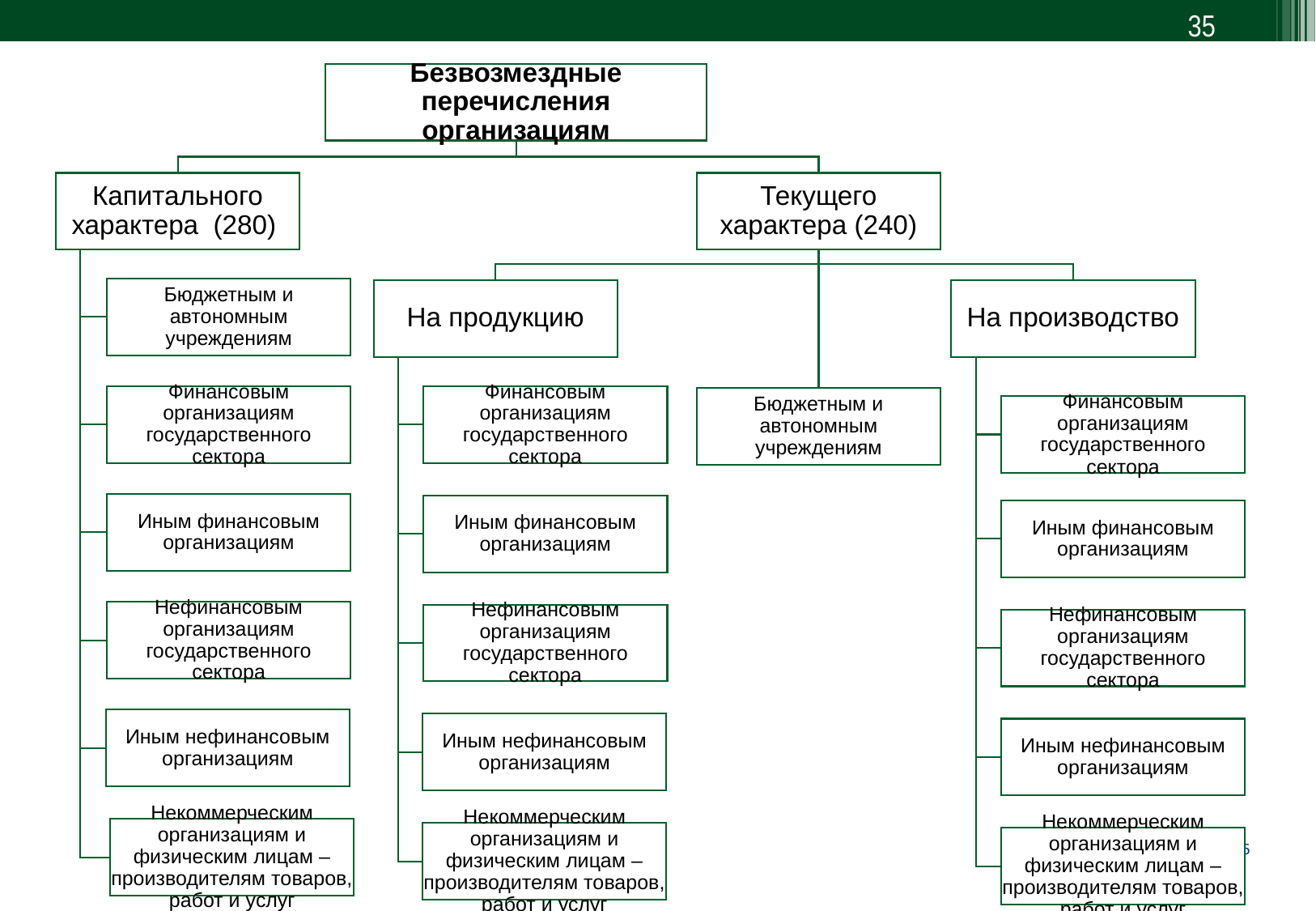

35
Безвозмездные перечисления организациям
Капитального характера  (280)
Бюджетным и автономным учреждениям
Финансовым организациям государственного сектора
Иным финансовым организациям
Нефинансовым организациям государственного сектора
Иным нефинансовым организациям
Некоммерческим организациям и физическим лицам – производителям товаров, работ и услуг
Текущего характера (240)
На продукцию
Финансовым организациям государственного сектора
Иным финансовым организациям
Нефинансовым организациям государственного сектора
Иным нефинансовым организациям
Некоммерческим организациям и физическим лицам – производителям товаров, работ и услуг
Бюджетным и автономным учреждениям
На производство
Финансовым организациям государственного сектора
Иным финансовым организациям
Нефинансовым организациям государственного сектора
Иным нефинансовым организациям
Некоммерческим организациям и физическим лицам – производителям товаров, работ и услуг